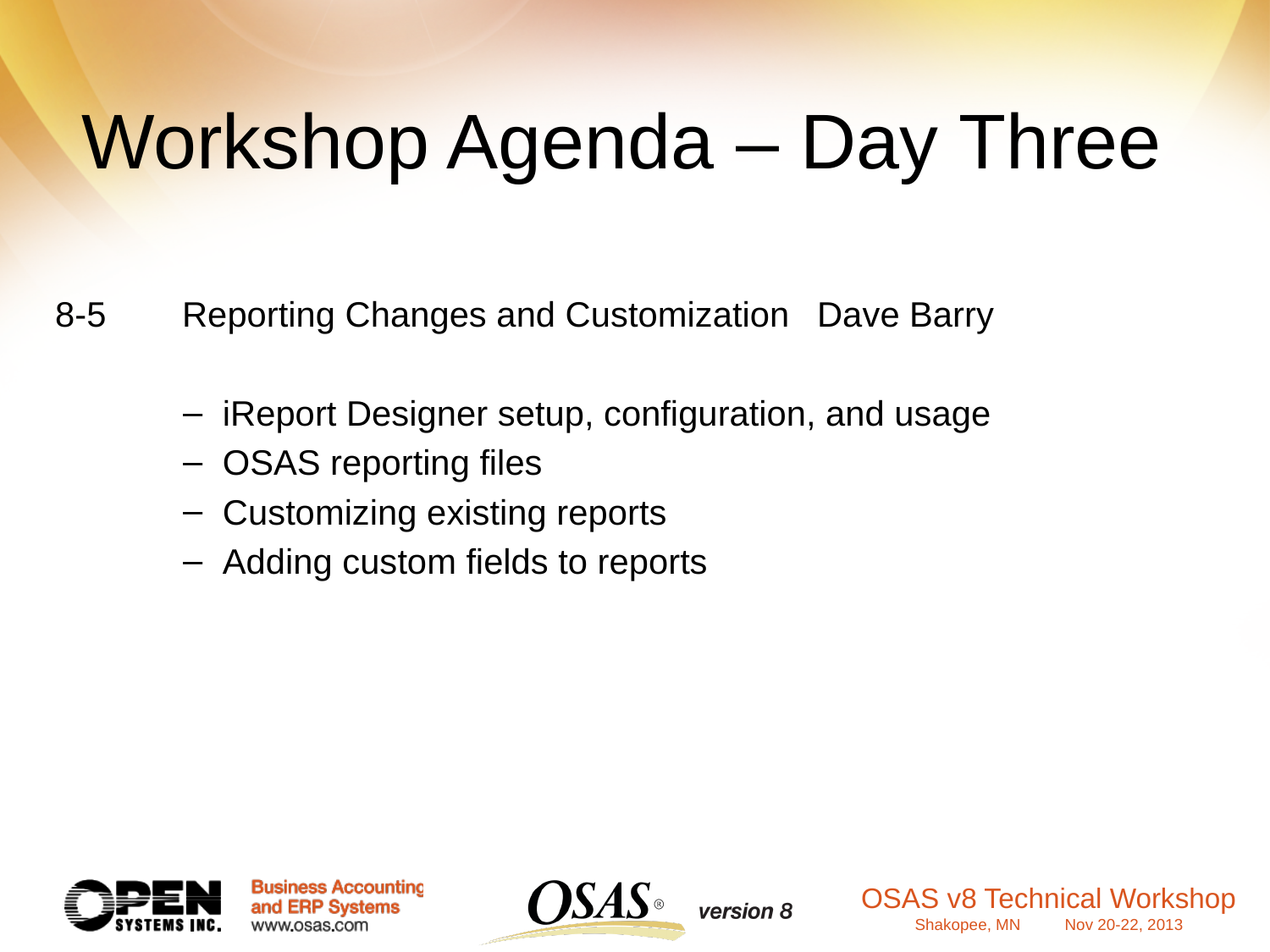

# Workshop Agenda – Day Three
8-5	Reporting Changes and Customization	Dave Barry

iReport Designer setup, configuration, and usage
OSAS reporting files
Customizing existing reports
Adding custom fields to reports